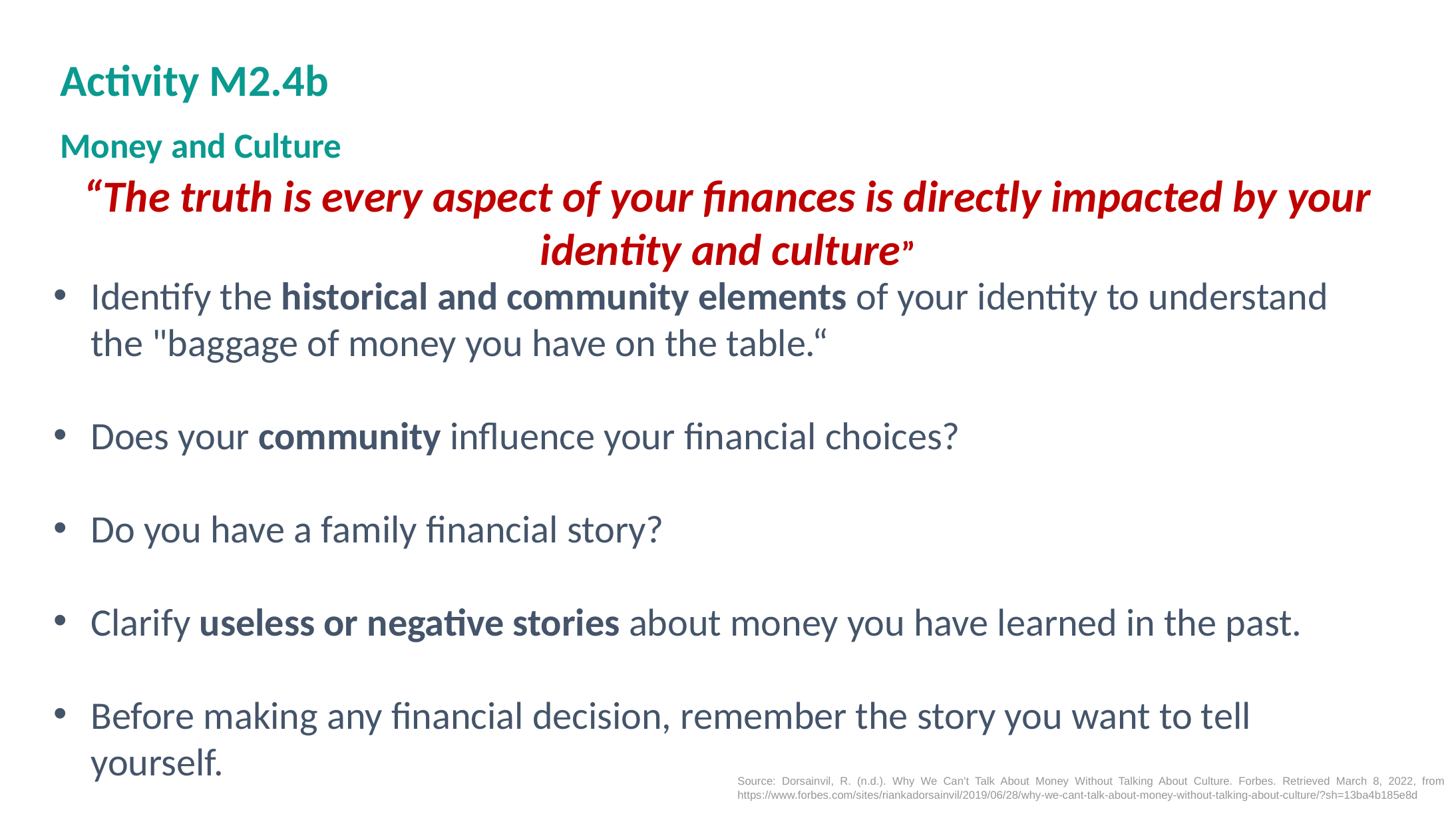

Activity M2.4b
# Money and Culture
“The truth is every aspect of your finances is directly impacted by your identity and culture”
Identify the historical and community elements of your identity to understand the "baggage of money you have on the table.“

Does your community influence your financial choices?

Do you have a family financial story?

Clarify useless or negative stories about money you have learned in the past.

Before making any financial decision, remember the story you want to tell yourself.
Source: Dorsainvil, R. (n.d.). Why We Can’t Talk About Money Without Talking About Culture. Forbes. Retrieved March 8, 2022, from https://www.forbes.com/sites/riankadorsainvil/2019/06/28/why-we-cant-talk-about-money-without-talking-about-culture/?sh=13ba4b185e8d

‌